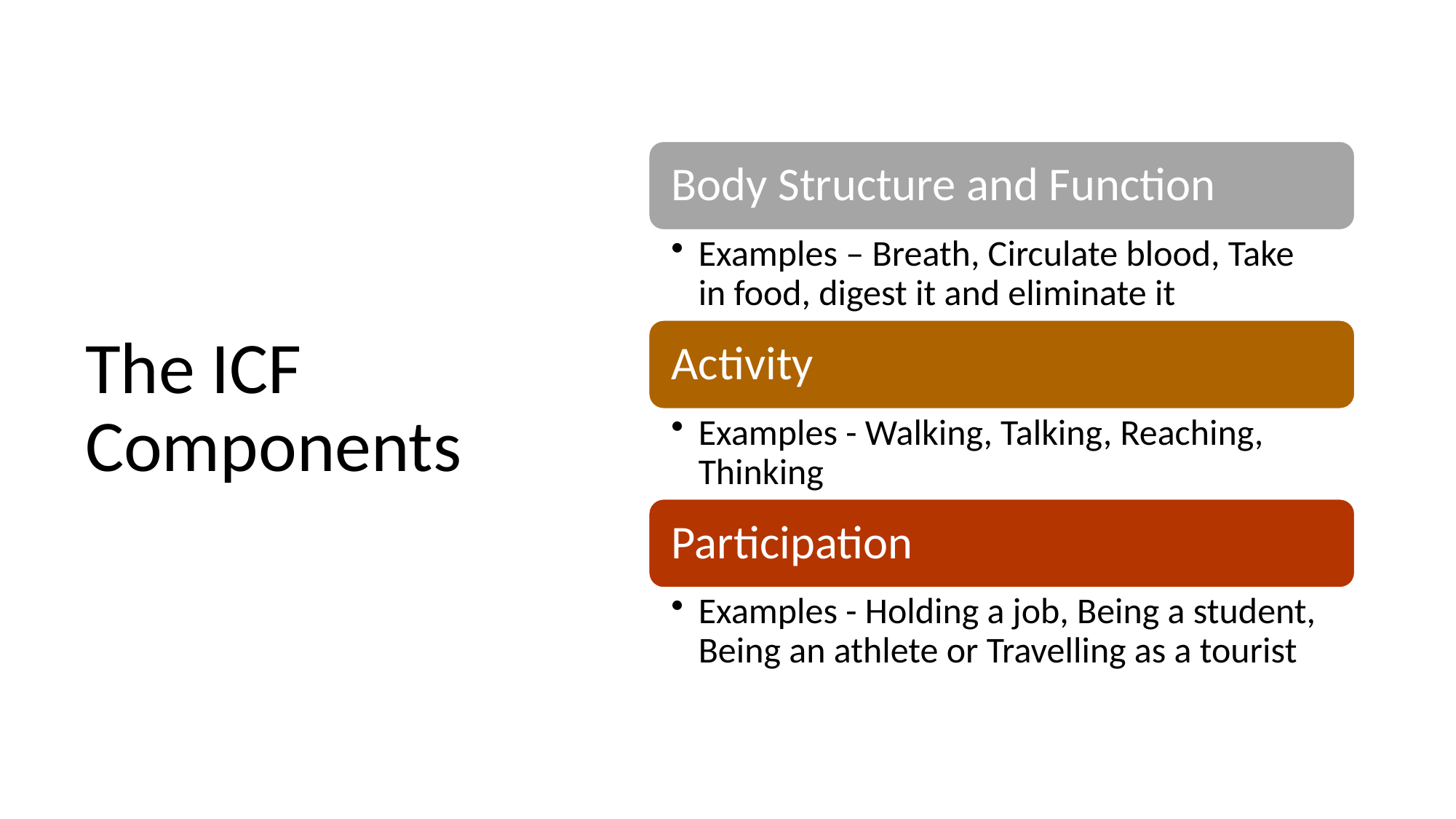

Body Structure and Function
Examples – Breath, Circulate blood, Take in food, digest it and eliminate it
Activity
Examples - Walking, Talking, Reaching, Thinking
Participation
Examples - Holding a job, Being a student, Being an athlete or Travelling as a tourist
# The ICF Components